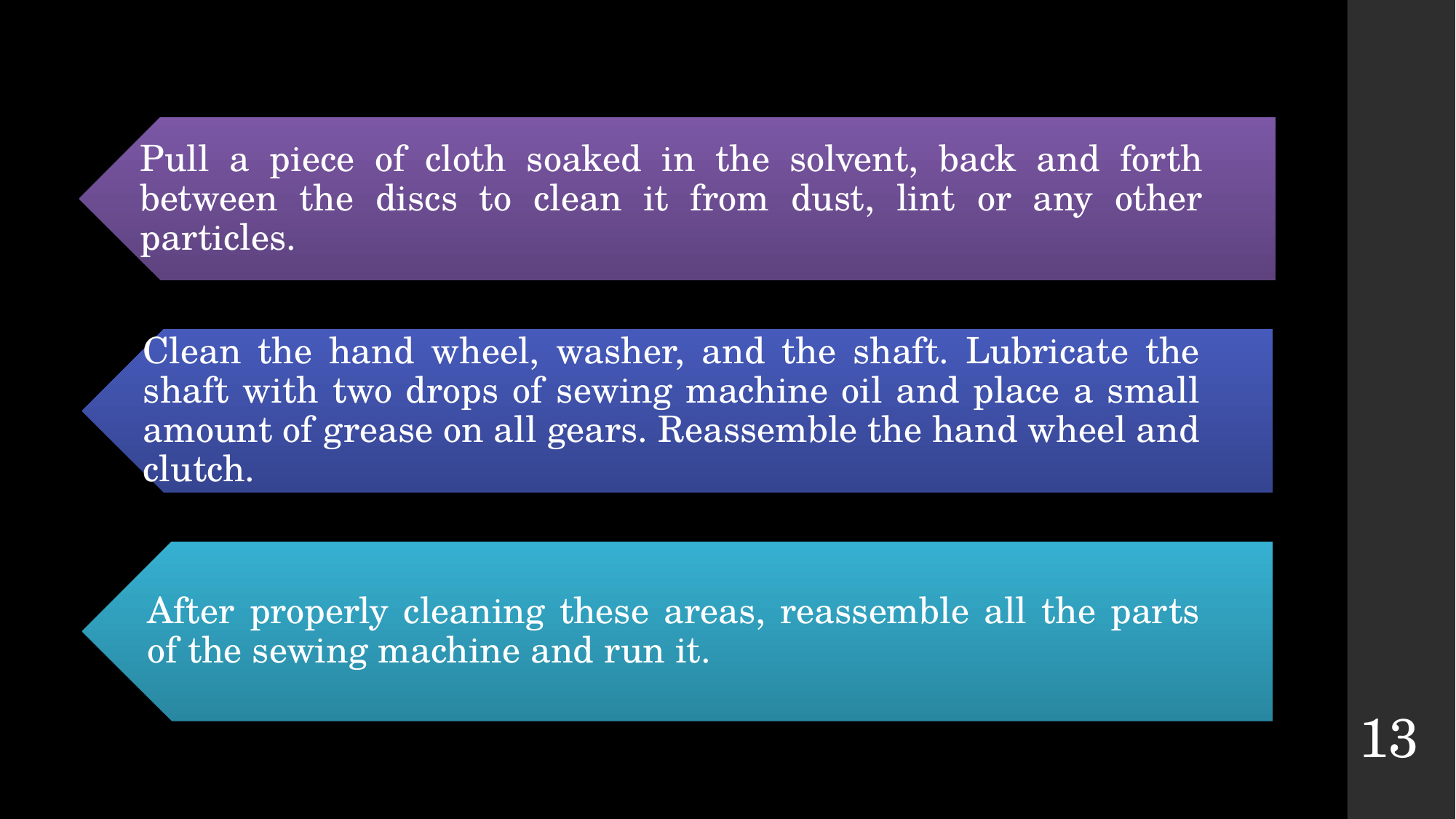

Pull a piece of cloth soaked in the solvent, back and forth between the discs to clean it from dust, lint or any other particles.
Clean the hand wheel, washer, and the shaft. Lubricate the shaft with two drops of sewing machine oil and place a small amount of grease on all gears. Reassemble the hand wheel and clutch.
After properly cleaning these areas, reassemble all the parts of the sewing machine and run it.
13